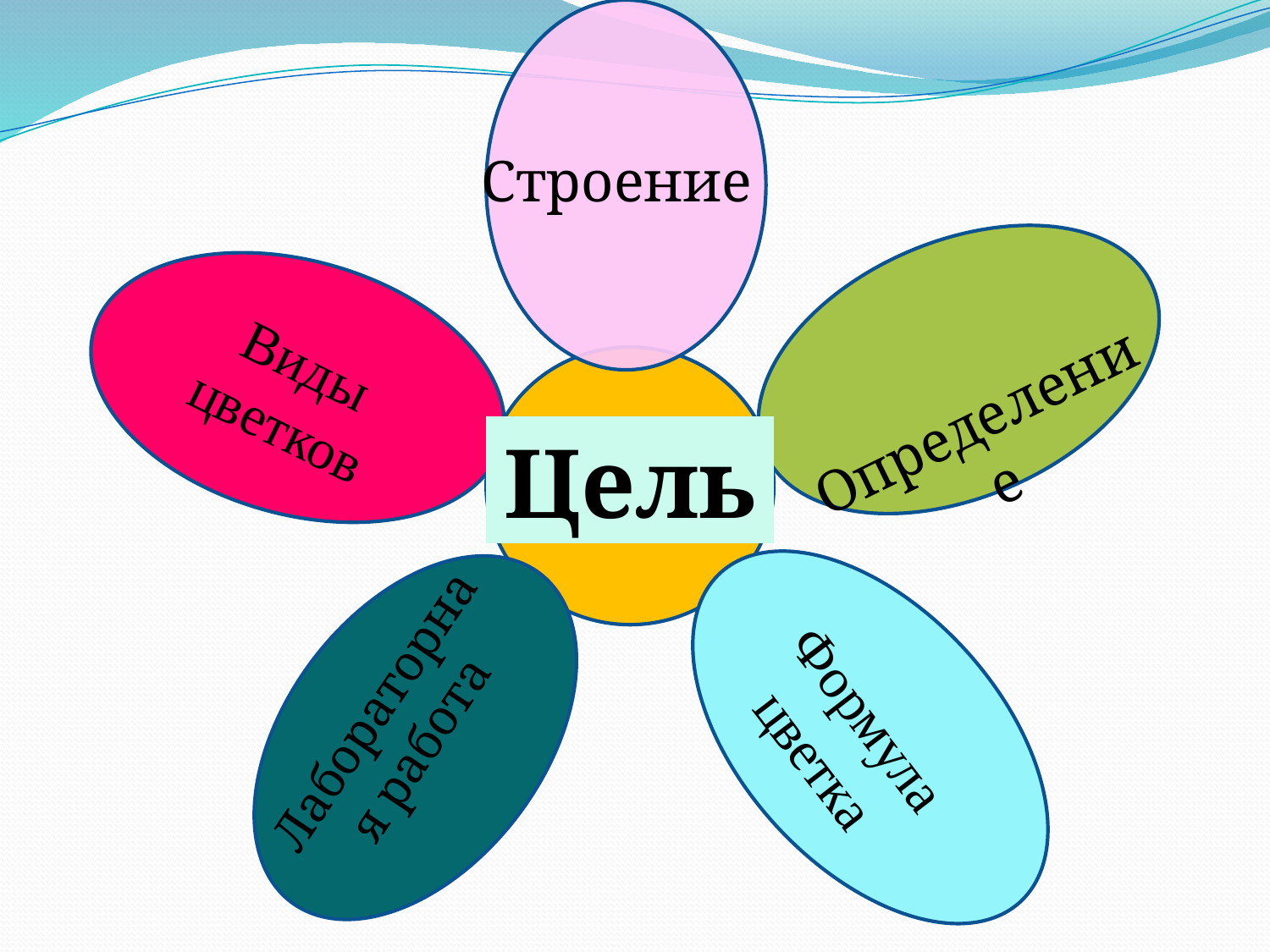

Строение

 Определение
Виды цветков

Цель

Лабораторная работа
Формула цветка